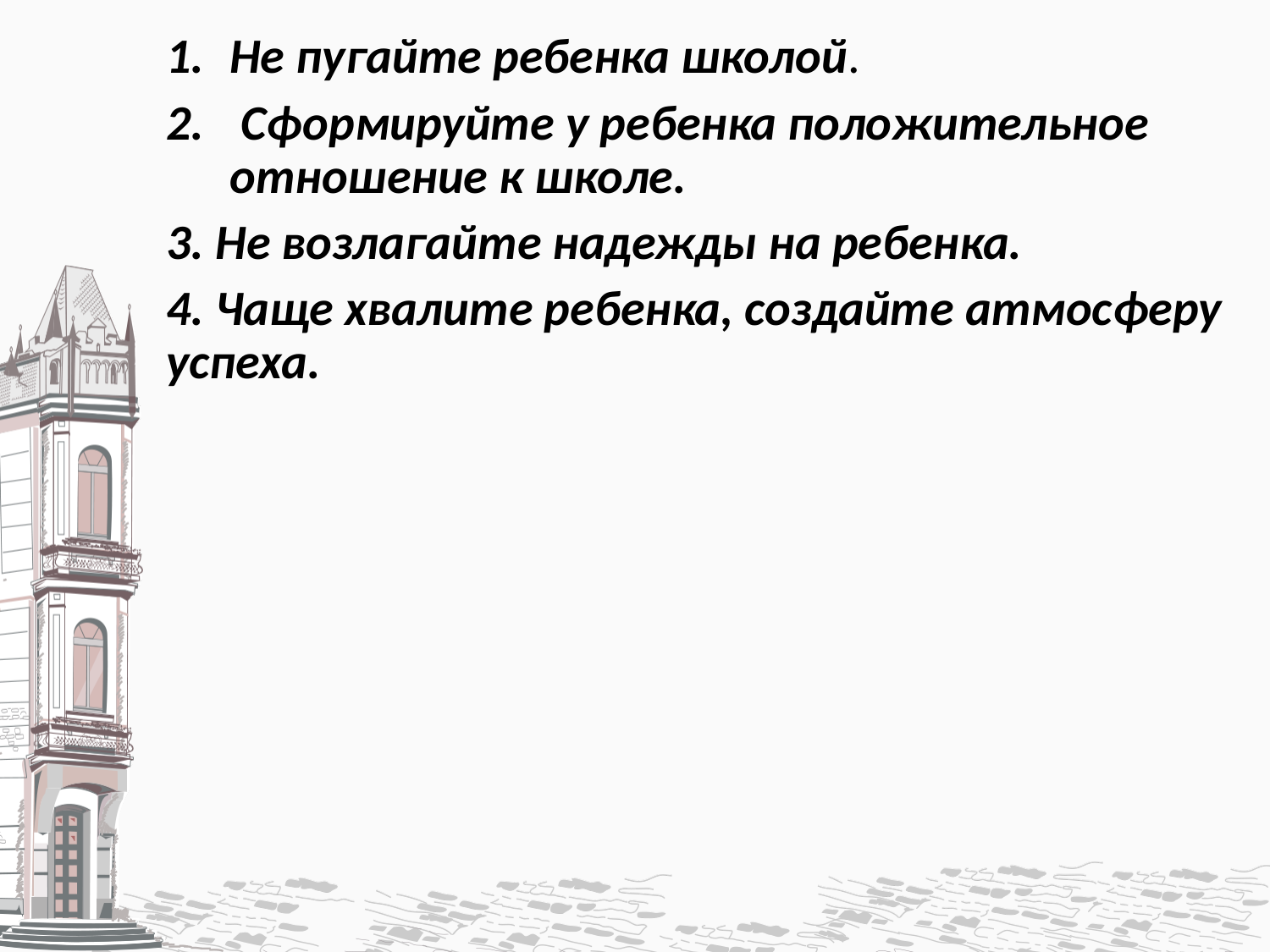

Не пугайте ребенка школой.
 Сформируйте у ребенка положительное отношение к школе.
3. Не возлагайте надежды на ребенка.
4. Чаще хвалите ребенка, создайте атмосферу успеха.